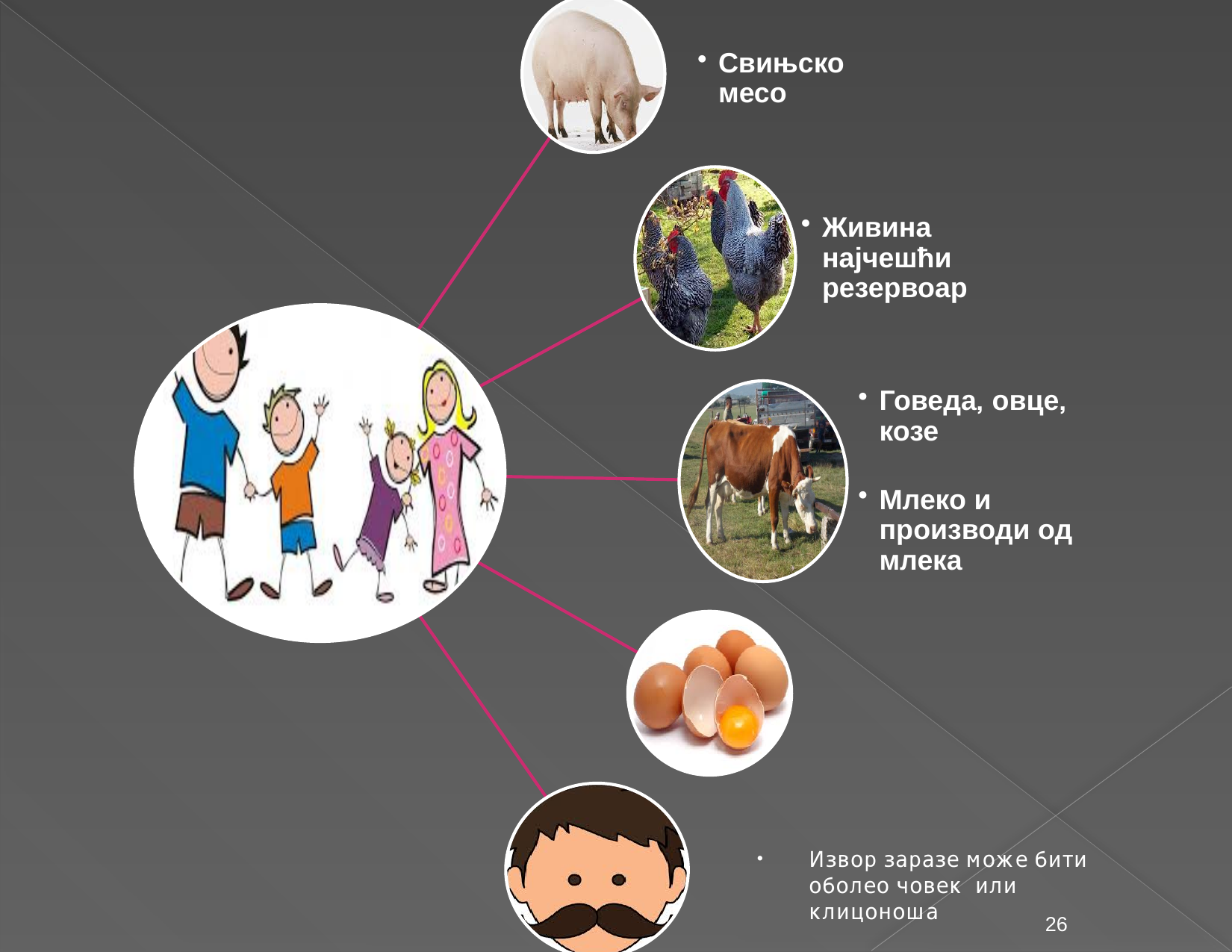

Свињско месо

Живина најчешћи резервоар

Говеда, овце, козе

Млеко и производи од млека

Извор заразе може бити оболео човек  или клицоноша
26